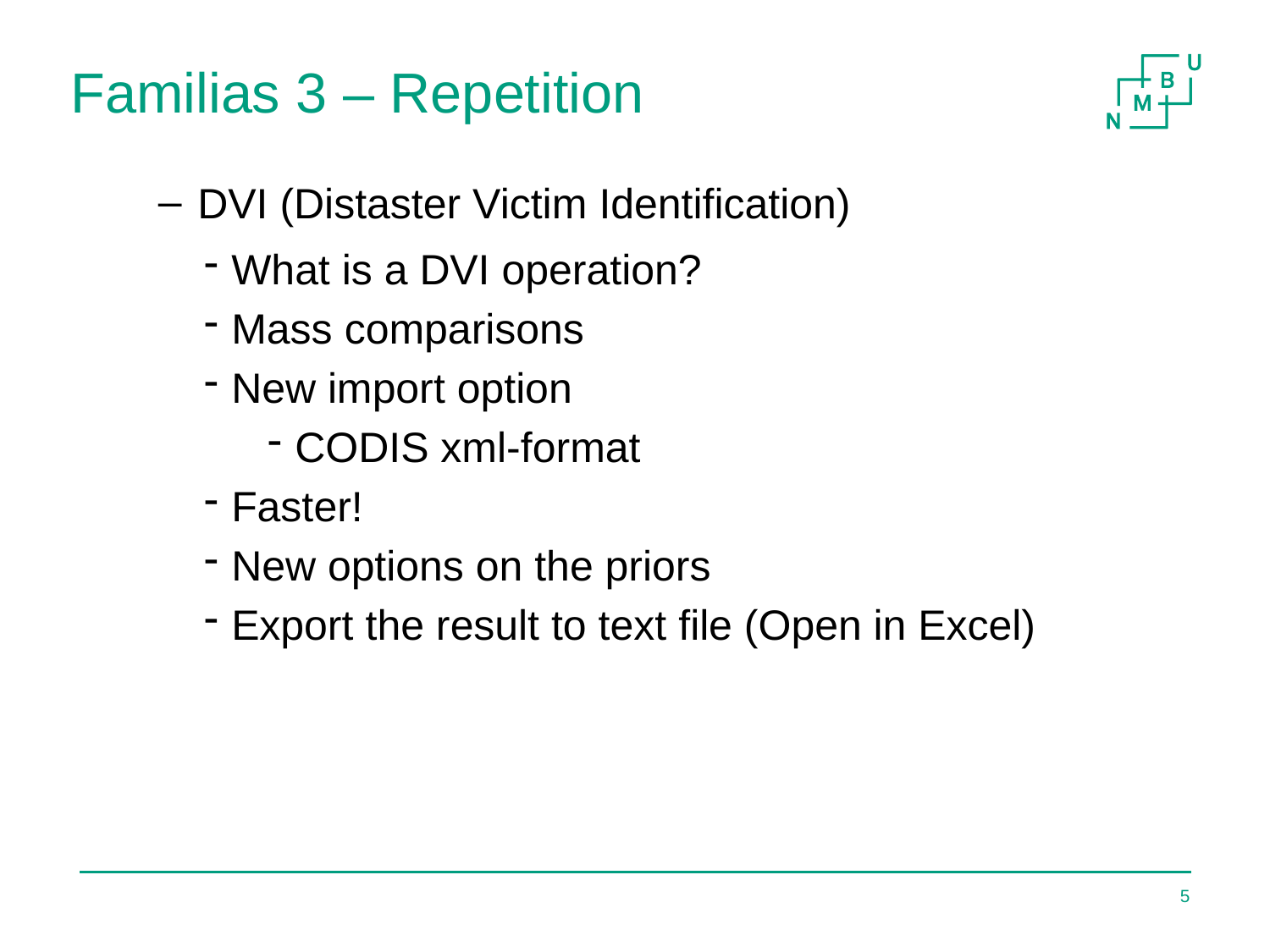

# Familias 3 – Repetition

 DVI (Distaster Victim Identification)
What is a DVI operation?
Mass comparisons
New import option
CODIS xml-format
Faster!
New options on the priors
Export the result to text file (Open in Excel)

5